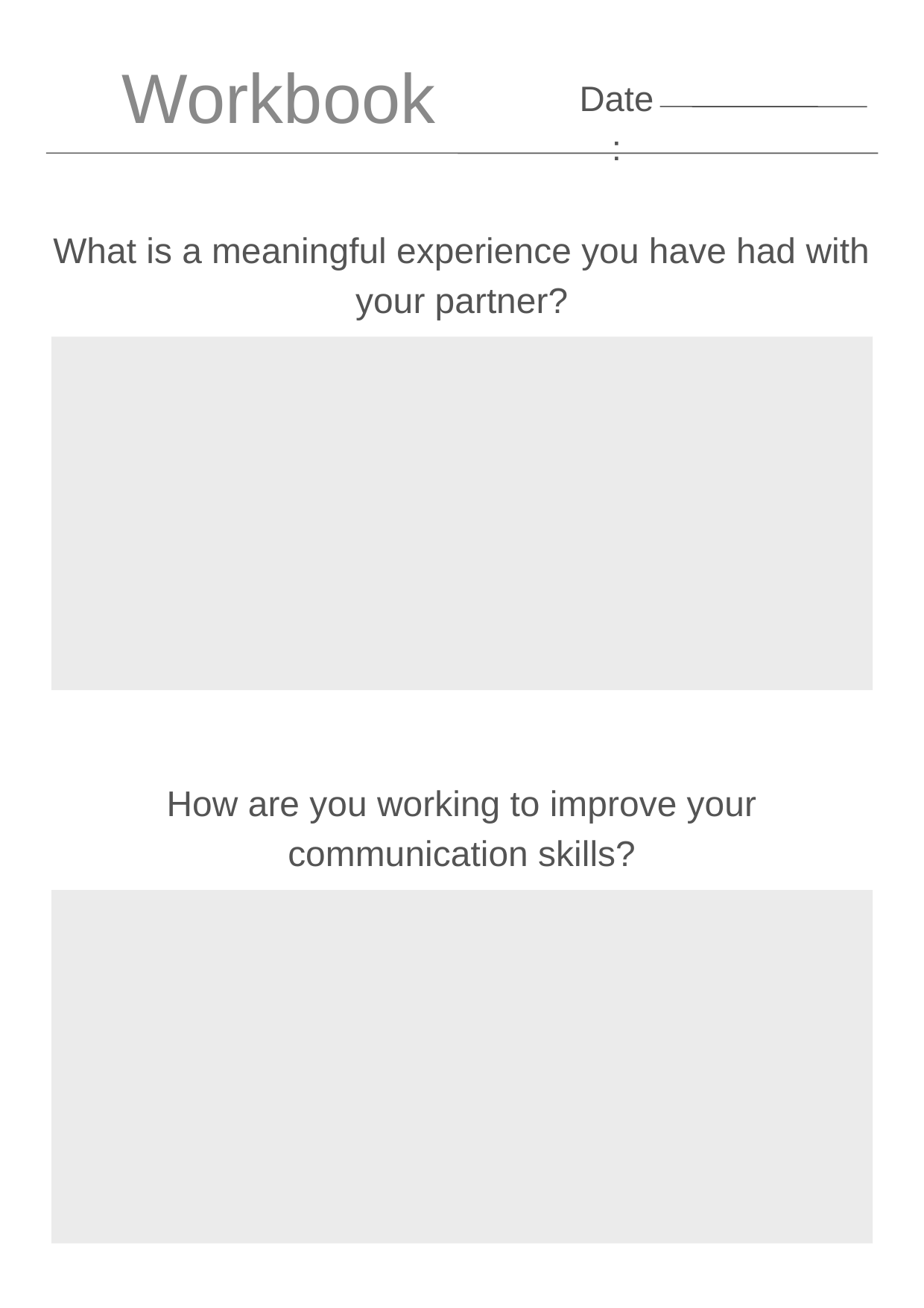

Workbook
Date:

What is a meaningful experience you have had with your partner?

How are you working to improve your communication skills?